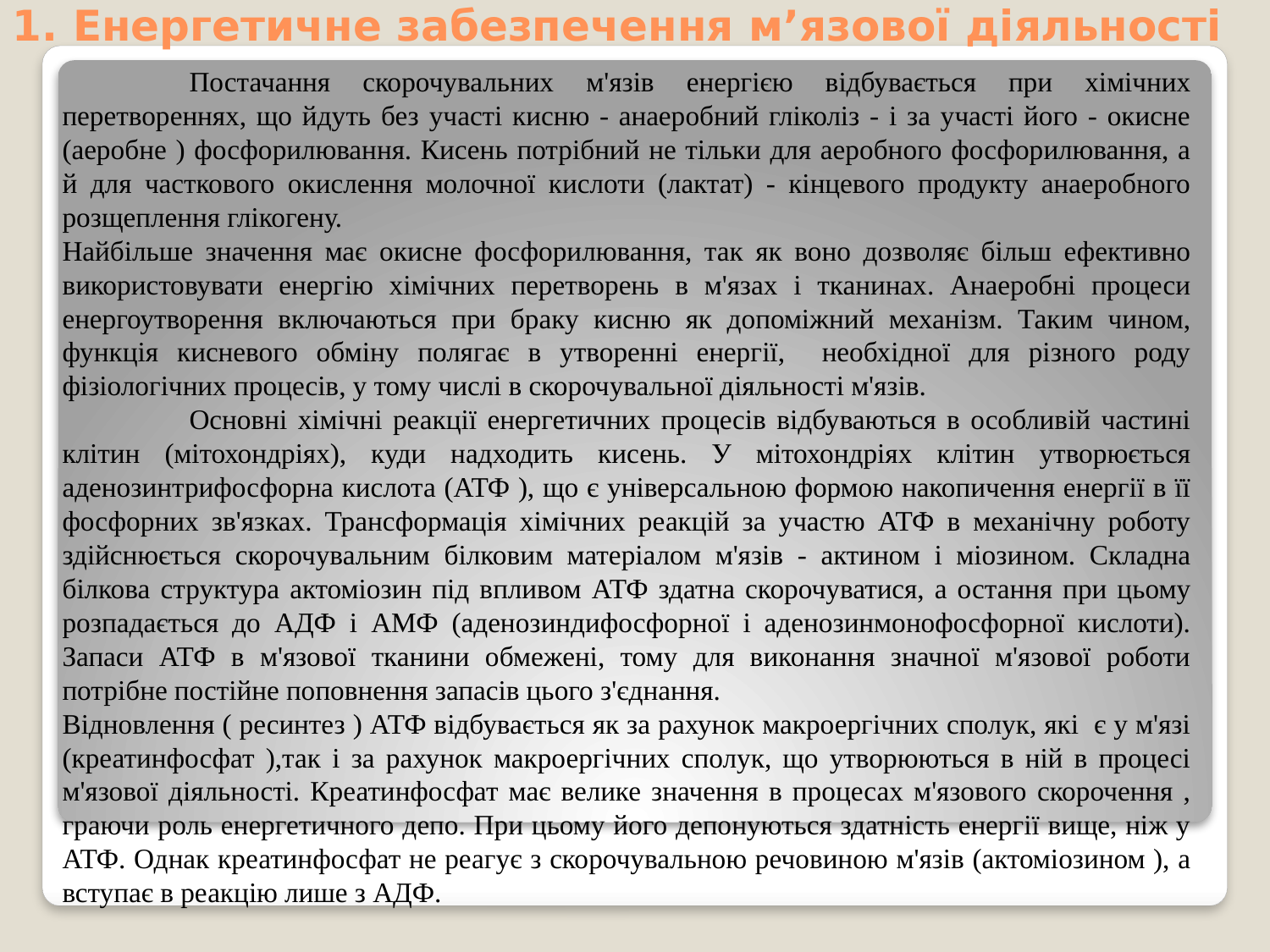

# 1. Енергетичне забезпечення м’язової діяльності
	Постачання скорочувальних м'язів енергією відбувається при хімічних перетвореннях, що йдуть без участі кисню - анаеробний гліколіз - і за участі його - окисне (аеробне ) фосфорилювання. Кисень потрібний не тільки для аеробного фосфорилювання, а й для часткового окислення молочної кислоти (лактат) - кінцевого продукту анаеробного розщеплення глікогену.
Найбільше значення має окисне фосфорилювання, так як воно дозволяє більш ефективно використовувати енергію хімічних перетворень в м'язах і тканинах. Анаеробні процеси енергоутворення включаються при браку кисню як допоміжний механізм. Таким чином, функція кисневого обміну полягає в утворенні енергії,  необхідної для різного роду фізіологічних процесів, у тому числі в скорочувальної діяльності м'язів.
	Основні хімічні реакції енергетичних процесів відбуваються в особливій частині клітин (мітохондріях), куди надходить кисень. У мітохондріях клітин утворюється аденозинтрифосфорна кислота (АТФ ), що є універсальною формою накопичення енергії в її фосфорних зв'язках. Трансформація хімічних реакцій за участю АТФ в механічну роботу здійснюється скорочувальним білковим матеріалом м'язів - актином і міозином. Складна білкова структура актоміозин під впливом АТФ здатна скорочуватися, а остання при цьому розпадається до АДФ і АМФ (аденозиндифосфорної і аденозинмонофосфорної кислоти). Запаси АТФ в м'язової тканини обмежені, тому для виконання значної м'язової роботи потрібне постійне поповнення запасів цього з'єднання.
Відновлення ( ресинтез ) АТФ відбувається як за рахунок макроергічних сполук, які  є у м'язі (креатинфосфат ),так і за рахунок макроергічних сполук, що утворюються в ній в процесі м'язової діяльності. Креатинфосфат має велике значення в процесах м'язового скорочення , граючи роль енергетичного депо. При цьому його депонуються здатність енергії вище, ніж у АТФ. Однак креатинфосфат не реагує з скорочувальною речовиною м'язів (актоміозином ), а вступає в реакцію лише з АДФ.